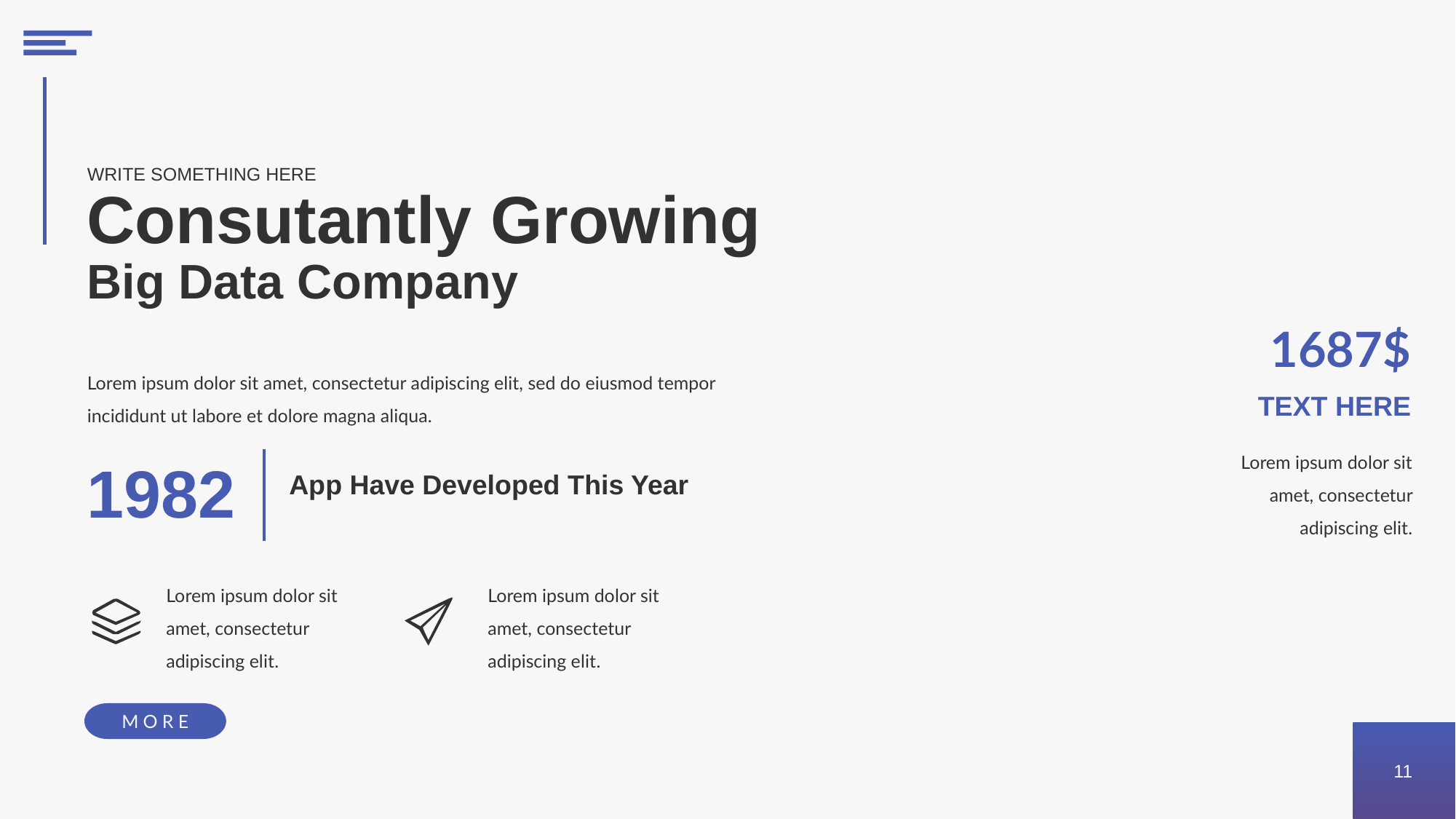

WRITE SOMETHING HERE
Consutantly Growing
Big Data Company
1687$
Lorem ipsum dolor sit amet, consectetur adipiscing elit, sed do eiusmod tempor incididunt ut labore et dolore magna aliqua.
TEXT HERE
Lorem ipsum dolor sit amet, consectetur adipiscing elit.
1982
App Have Developed This Year
Lorem ipsum dolor sit amet, consectetur adipiscing elit.
Lorem ipsum dolor sit amet, consectetur adipiscing elit.

MORE